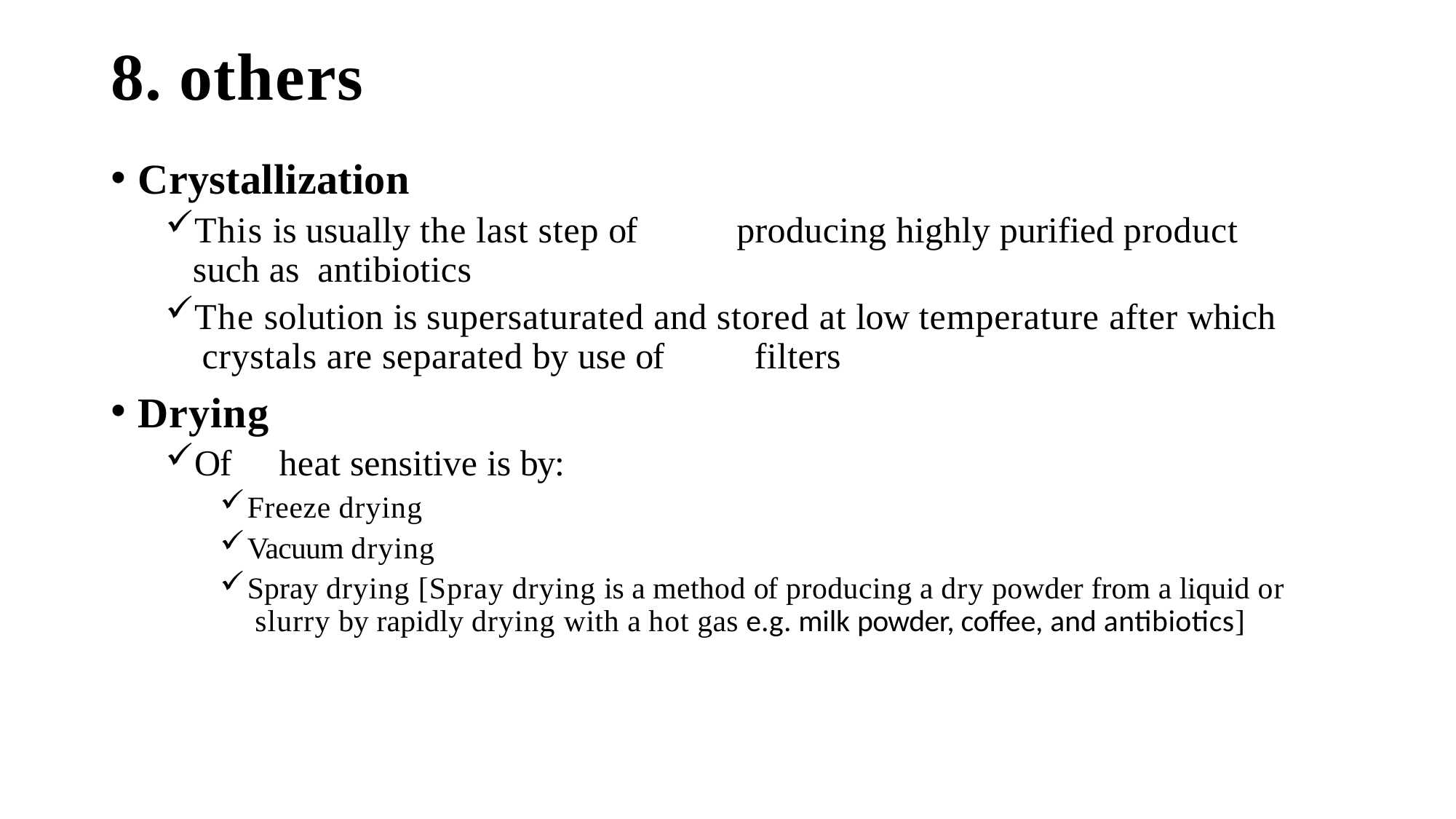

# 8. others
Crystallization
This is usually the last step of	producing highly purified product such as  antibiotics
The solution is supersaturated and stored at low temperature after which  crystals are separated by use of	filters
Drying
Of	heat sensitive is by:
Freeze drying
Vacuum drying
Spray drying [Spray drying is a method of producing a dry powder from a liquid or  slurry by rapidly drying with a hot gas e.g. milk powder, coffee, and antibiotics]